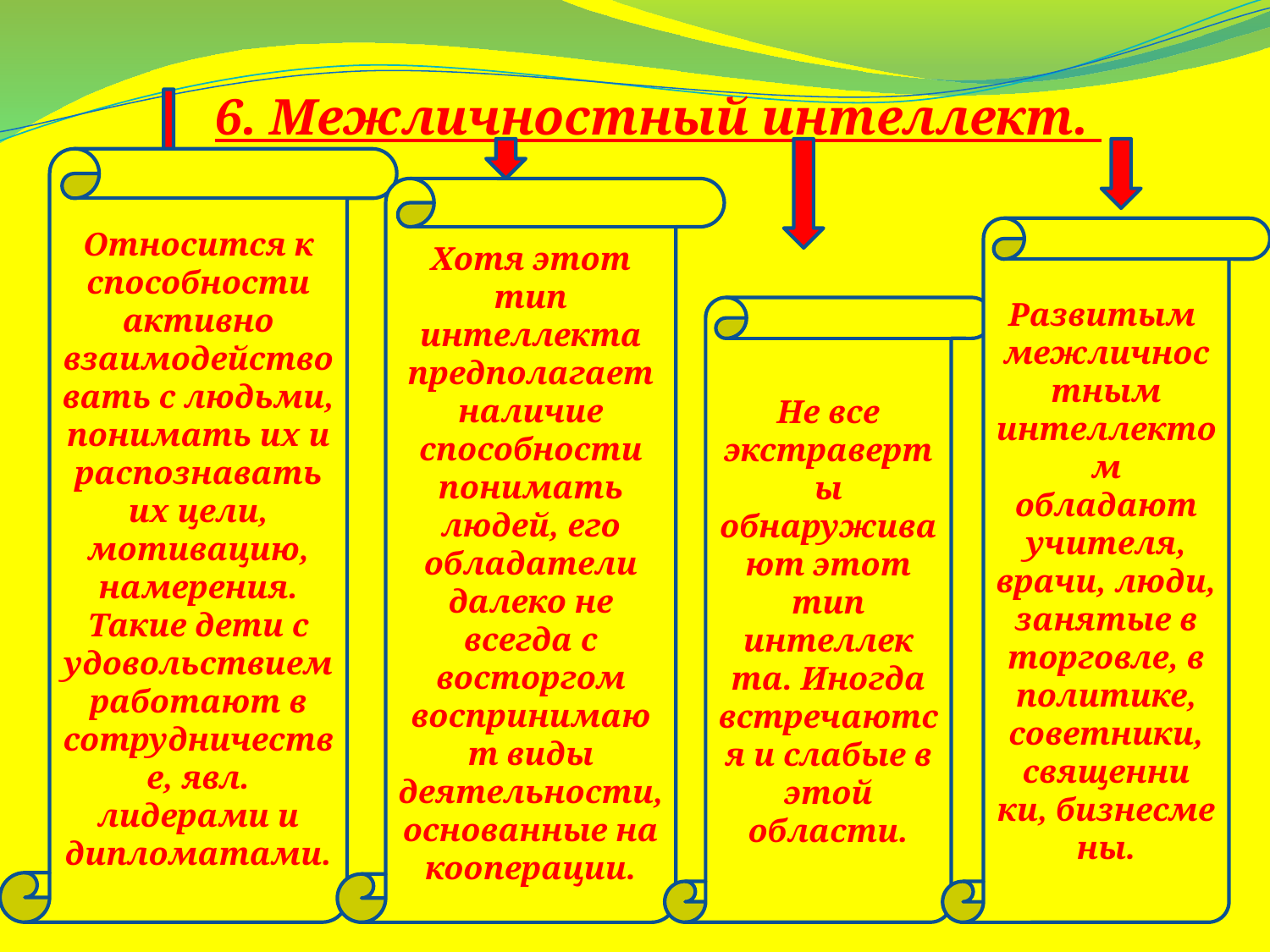

6. Межличностный интеллект.

Относится к способности активно взаимодействовать с людьми, понимать их и распознавать их цели, мотивацию, намерения. Такие дети с удовольствием работают в сотрудничестве, явл. лидерами и дипломатами.
Хотя этот тип интеллекта предполагает наличие способности понимать людей, его обладатели далеко не всегда с восторгом воспринимают виды деятельности, основанные на кооперации.
Развитым  межличностным интеллектом обладают учителя, врачи, люди, занятые в торговле, в политике, советники, священни
ки, бизнесме
ны.
Не все экстраверты обнаруживают этот тип интеллек
та. Иногда встречаются и слабые в этой области.